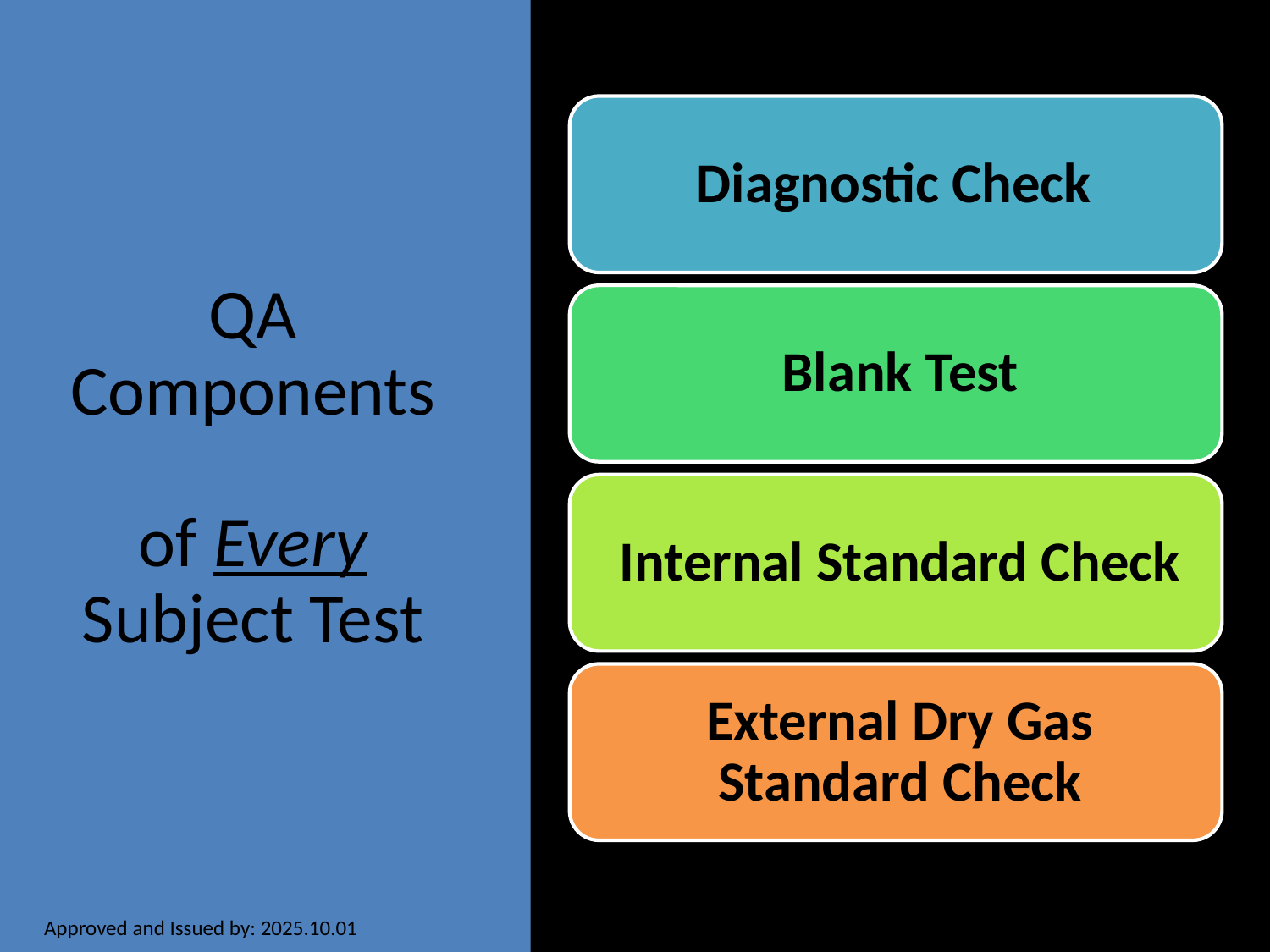

# QA Components of Every Subject Test
Diagnostic Check
Blank Test
Internal Standard Check
External Dry Gas Standard Check
Approved and Issued by: 2025.10.01